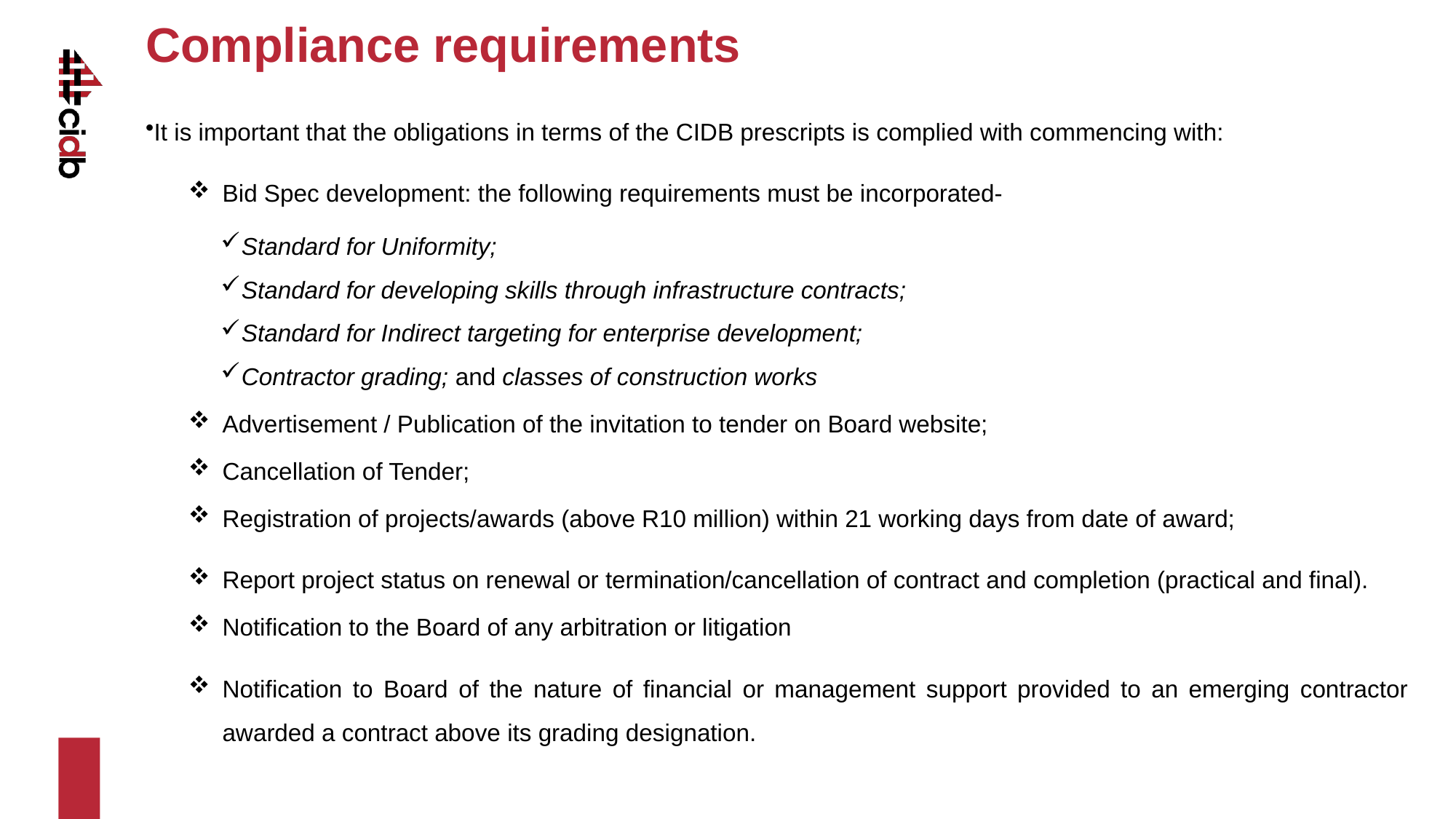

Compliance requirements
It is important that the obligations in terms of the CIDB prescripts is complied with commencing with:
Bid Spec development: the following requirements must be incorporated-
Standard for Uniformity;
Standard for developing skills through infrastructure contracts;
Standard for Indirect targeting for enterprise development;
Contractor grading; and classes of construction works
Advertisement / Publication of the invitation to tender on Board website;
Cancellation of Tender;
Registration of projects/awards (above R10 million) within 21 working days from date of award;
Report project status on renewal or termination/cancellation of contract and completion (practical and final).
Notification to the Board of any arbitration or litigation
Notification to Board of the nature of financial or management support provided to an emerging contractor awarded a contract above its grading designation.